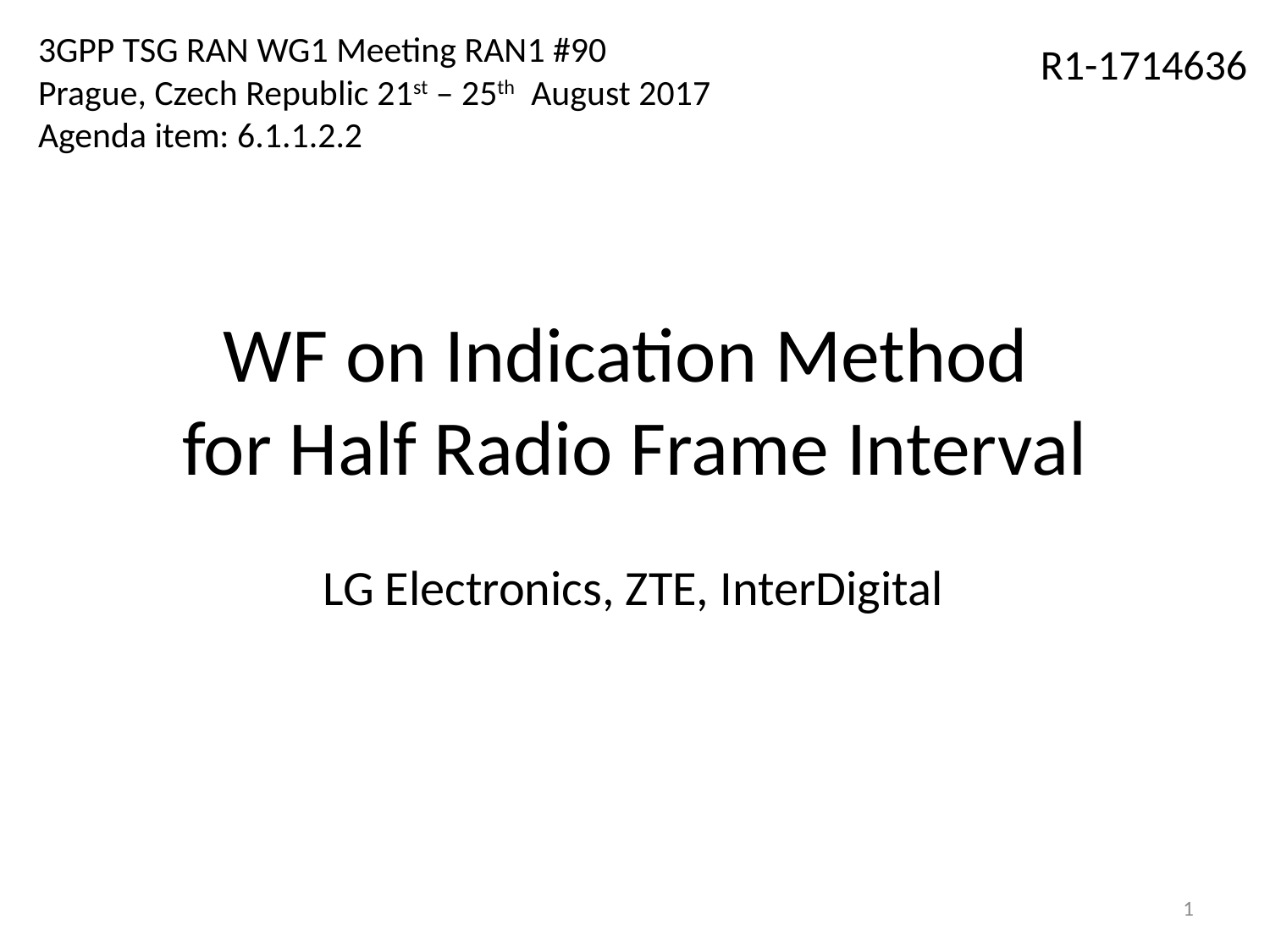

3GPP TSG RAN WG1 Meeting RAN1 #90
Prague, Czech Republic 21st – 25th  August 2017
Agenda item: 6.1.1.2.2
R1-1714636
# WF on Indication Method for Half Radio Frame Interval
LG Electronics, ZTE, InterDigital
1